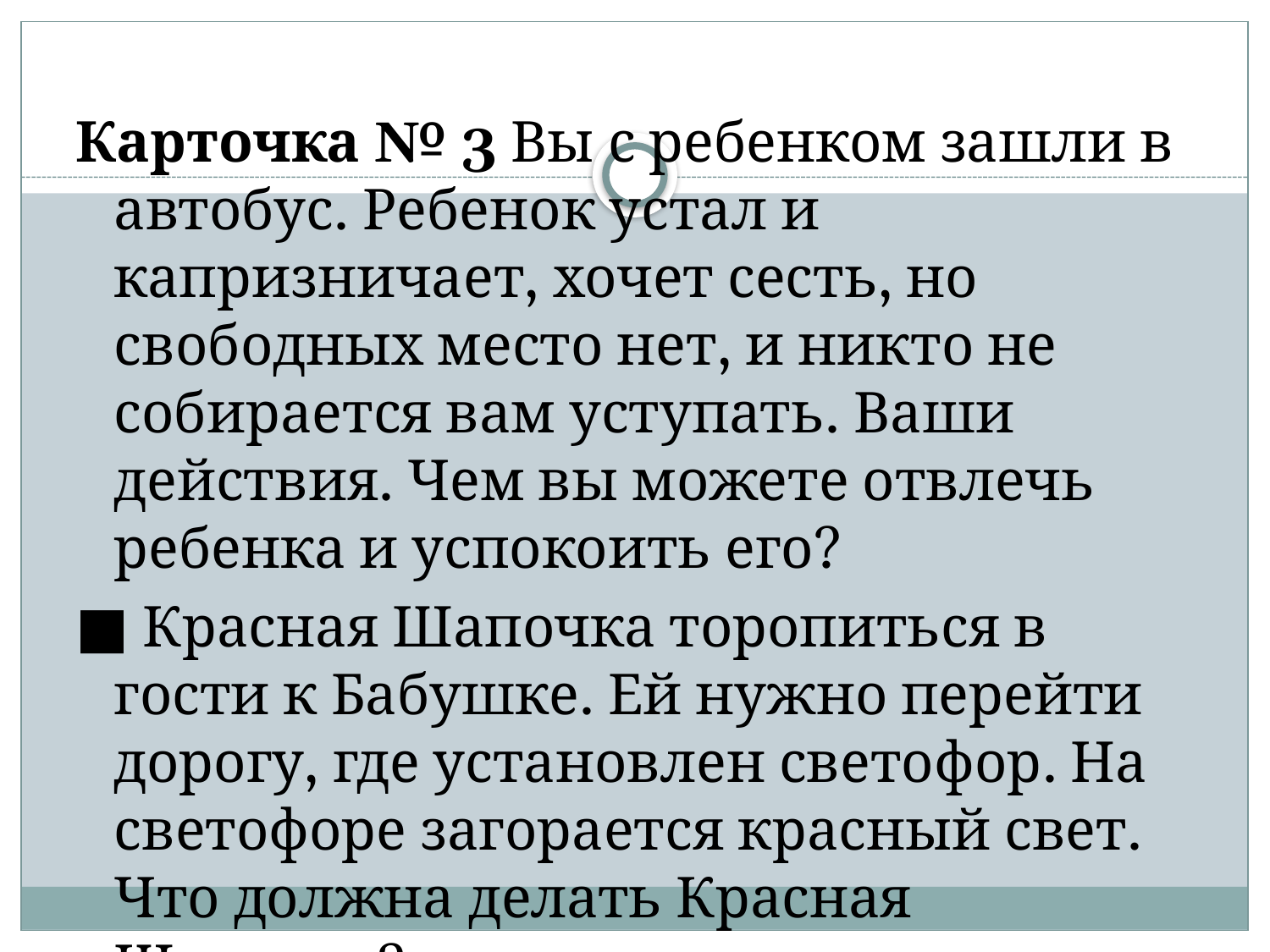

#
Карточка № 3 Вы с ребенком зашли в автобус. Ребенок устал и капризничает, хочет сесть, но свободных место нет, и никто не собирается вам уступать. Ваши действия. Чем вы можете отвлечь ребенка и успокоить его?
■ Красная Шапочка торопиться в гости к Бабушке. Ей нужно перейти дорогу, где установлен светофор. На светофоре загорается красный свет. Что должна делать Красная Шапочка?